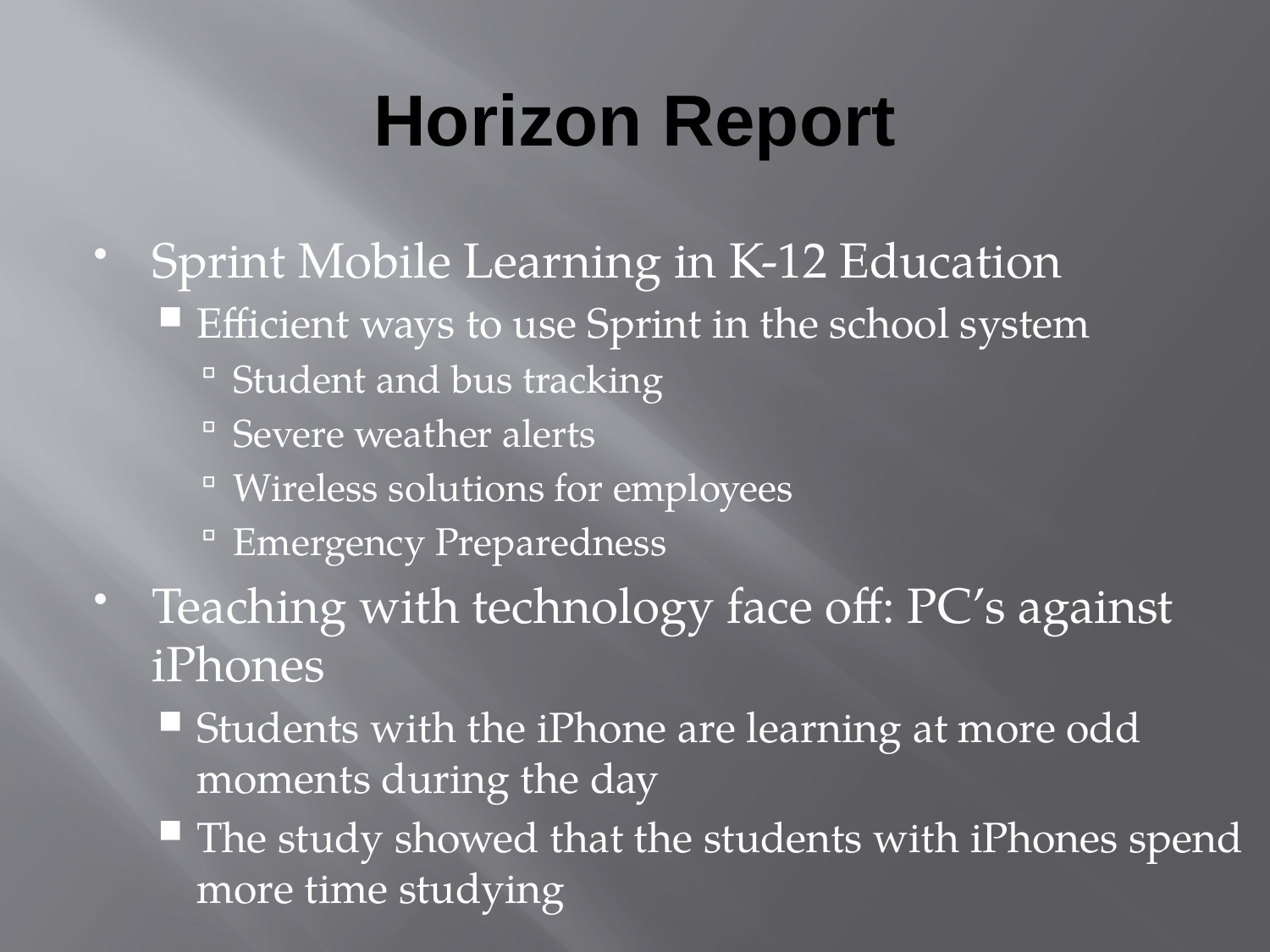

# Horizon Report
Sprint Mobile Learning in K-12 Education
Efficient ways to use Sprint in the school system
Student and bus tracking
Severe weather alerts
Wireless solutions for employees
Emergency Preparedness
Teaching with technology face off: PC’s against iPhones
Students with the iPhone are learning at more odd moments during the day
The study showed that the students with iPhones spend more time studying